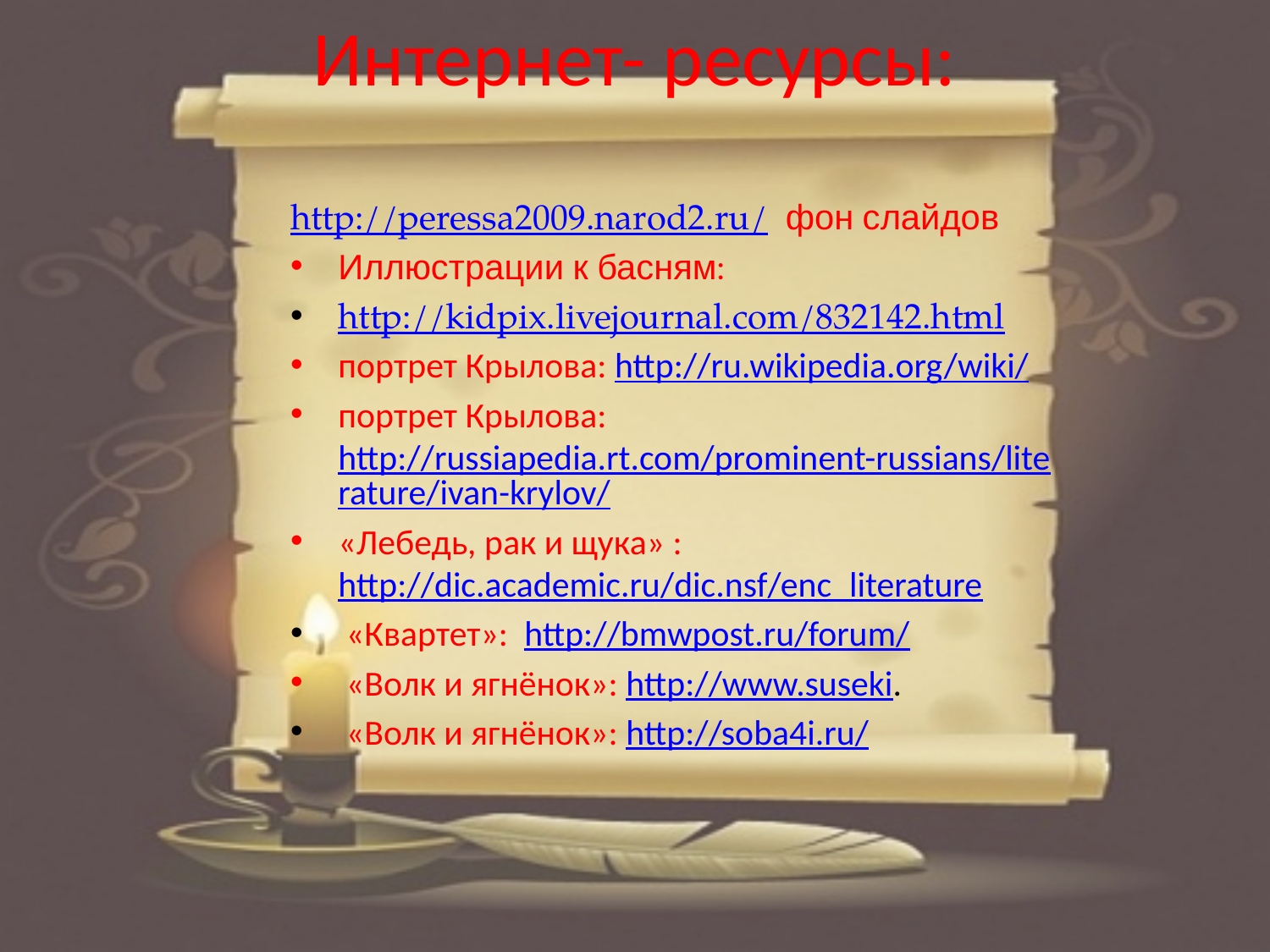

# Интернет- ресурсы:
http://peressa2009.narod2.ru/  фон слайдов
Иллюстрации к басням:
http://kidpix.livejournal.com/832142.html
портрет Крылова: http://ru.wikipedia.org/wiki/
портрет Крылова: http://russiapedia.rt.com/prominent-russians/literature/ivan-krylov/
«Лебедь, рак и щука» : http://dic.academic.ru/dic.nsf/enc_literature
 «Квартет»:  http://bmwpost.ru/forum/
 «Волк и ягнёнок»: http://www.suseki.
 «Волк и ягнёнок»: http://soba4i.ru/